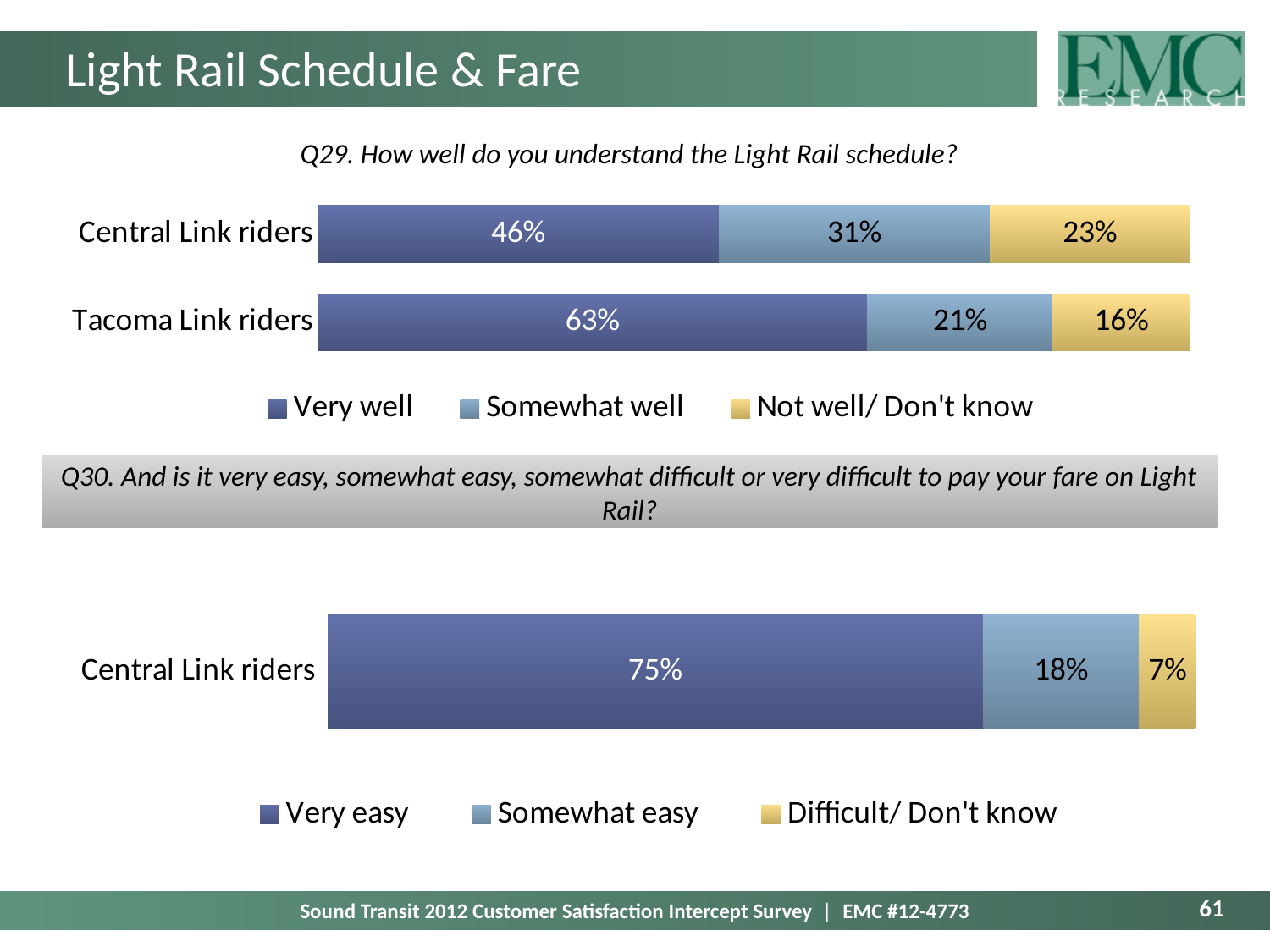

# Light Rail Schedule & Fare
Q29. How well do you understand the Light Rail schedule?

### Chart

| Category | Very well | Somewhat well | Not well/ Don't know |
|---|---|---|---|
| Central Link riders | 0.4597819755844793 | 0.3104010061518212 | 0.22981701826370088 |
| Tacoma Link riders | 0.6299212598425193 | 0.21259842519684982 | 0.1574803149606295 |
Q30. And is it very easy, somewhat easy, somewhat difficult or very difficult to pay your fare on Light Rail?

### Chart

| Category | Very easy | Somewhat easy | Difficult/ Don't know |
|---|---|---|---|
| Central Link riders | 0.7546382345464233 | 0.18014786089639595 | 0.06521390455718144 |